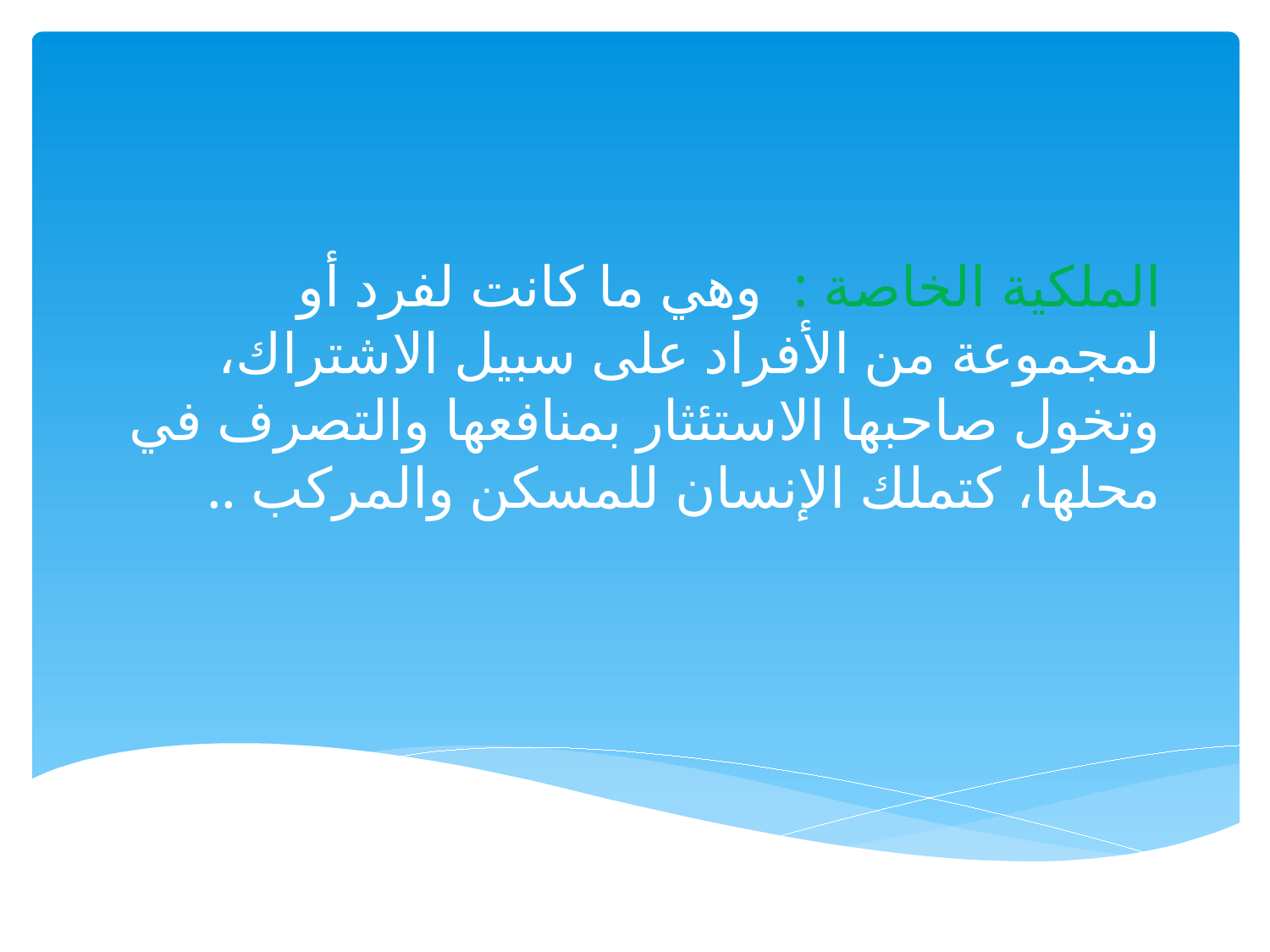

# الملكية الخاصة :  وهي ما كانت لفرد أو لمجموعة من الأفراد على سبيل الاشتراك، وتخول صاحبها الاستئثار بمنافعها والتصرف في محلها، كتملك الإنسان للمسكن والمركب ..